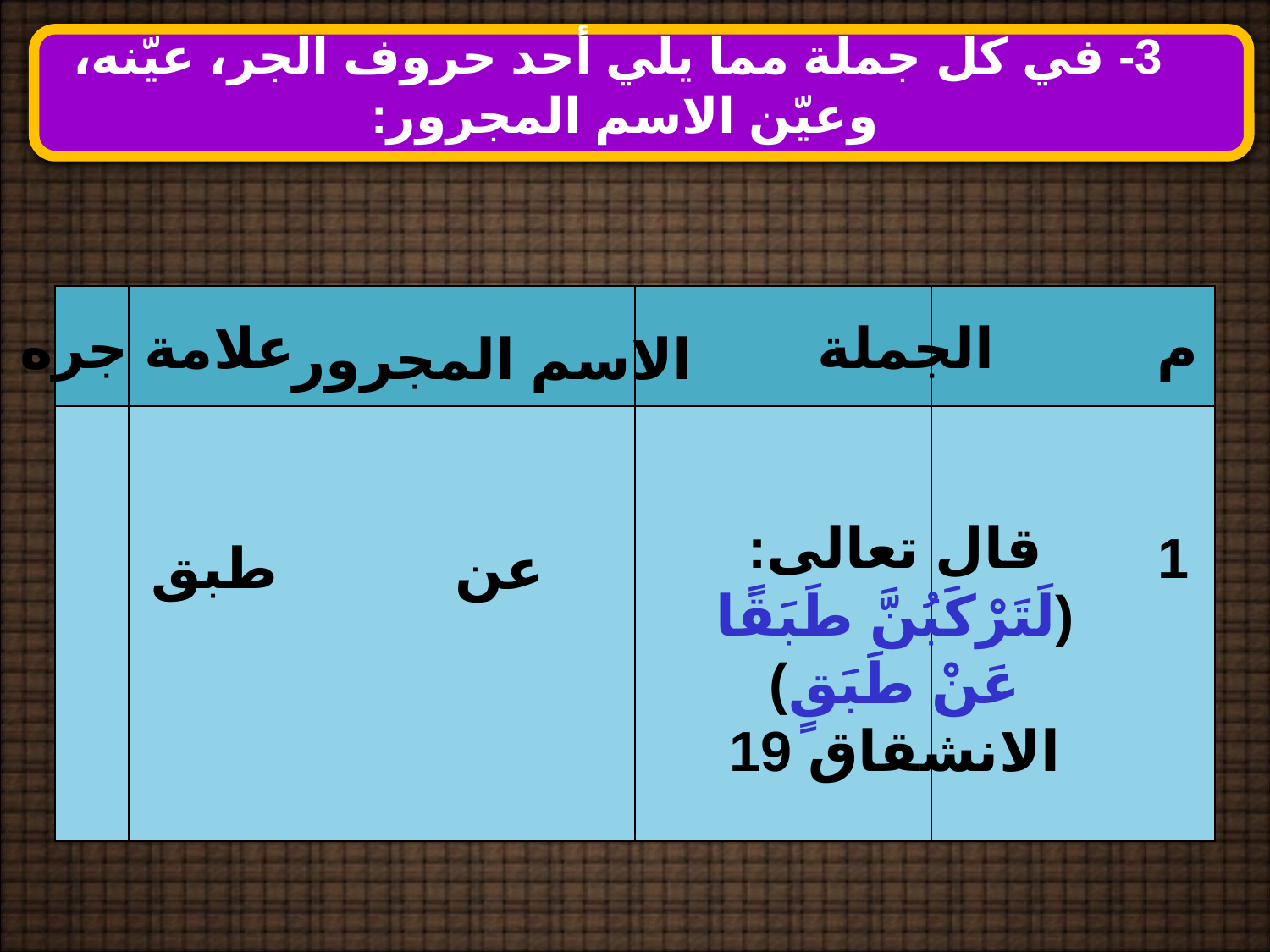

3- في كل جملة مما يلي أحد حروف الجر، عيّنه، وعيّن الاسم المجرور:
|  |  |  |  |
| --- | --- | --- | --- |
|  |  |  |  |
علامة جره
الجملة
م
الاسم المجرور
قال تعالى: (لَتَرْكَبُنَّ طَبَقًا عَنْ طَبَقٍ) الانشقاق 19
1
طبق
عن